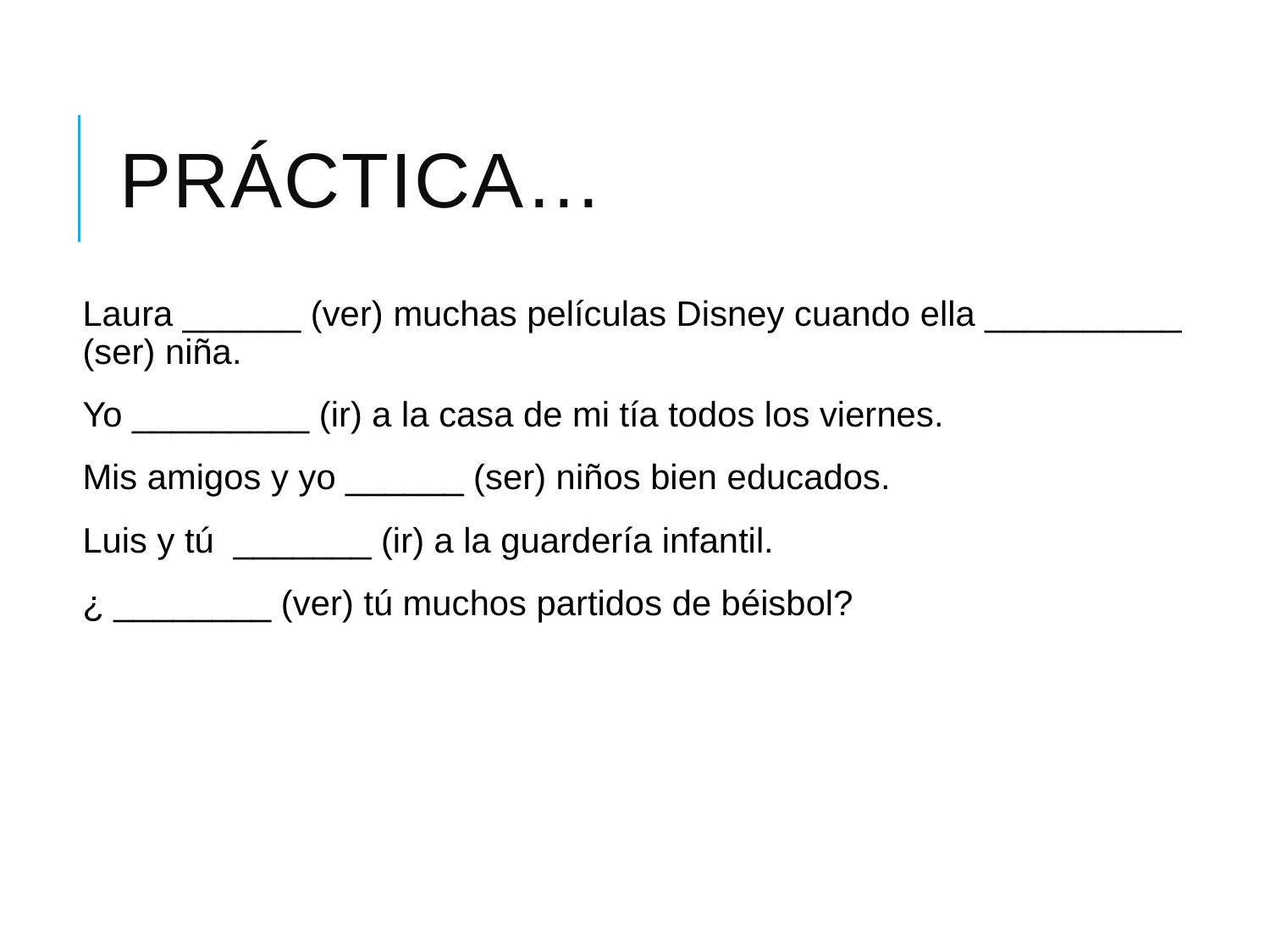

# Práctica…
Laura ______ (ver) muchas películas Disney cuando ella __________ (ser) niña.
Yo _________ (ir) a la casa de mi tía todos los viernes.
Mis amigos y yo ______ (ser) niños bien educados.
Luis y tú  _______ (ir) a la guardería infantil.
¿ ________ (ver) tú muchos partidos de béisbol?